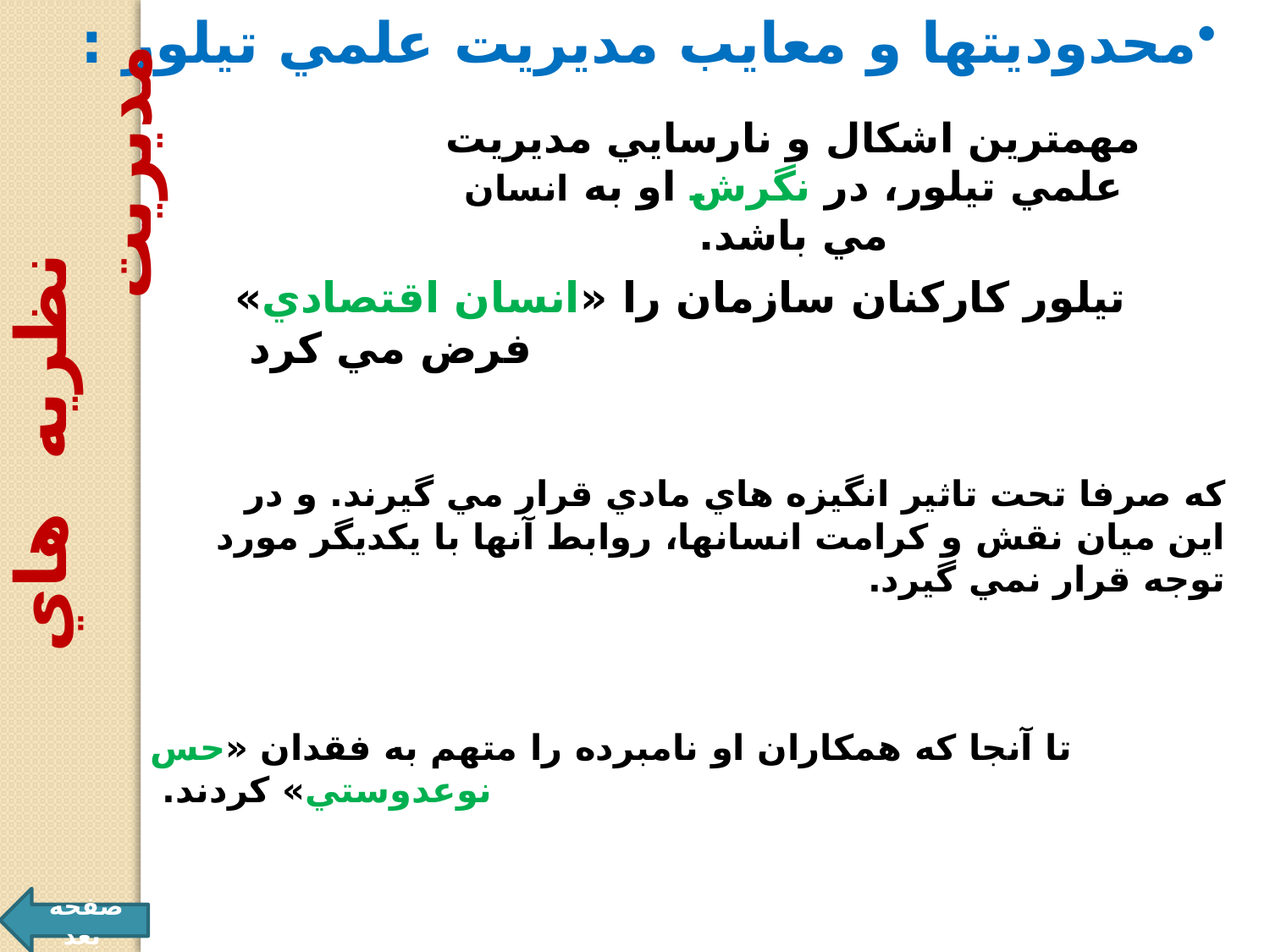

محدوديتها و معايب مديريت علمي تيلور :
مهمترين اشكال و نارسايي مديريت علمي تيلور، در نگرش او به انسان مي باشد.
 تيلور كاركنان سازمان را «انسان اقتصادي» فرض مي كرد
    نظريه هاي مديريت
كه صرفا تحت تاثير انگيزه هاي مادي قرار مي گيرند. و در اين ميان نقش و كرامت انسانها، روابط آنها با يكديگر مورد توجه قرار نمي گيرد.
 تا آنجا كه همكاران او نامبرده را متهم به فقدان «حس نوعدوستي» كردند.
صفحه  بعد